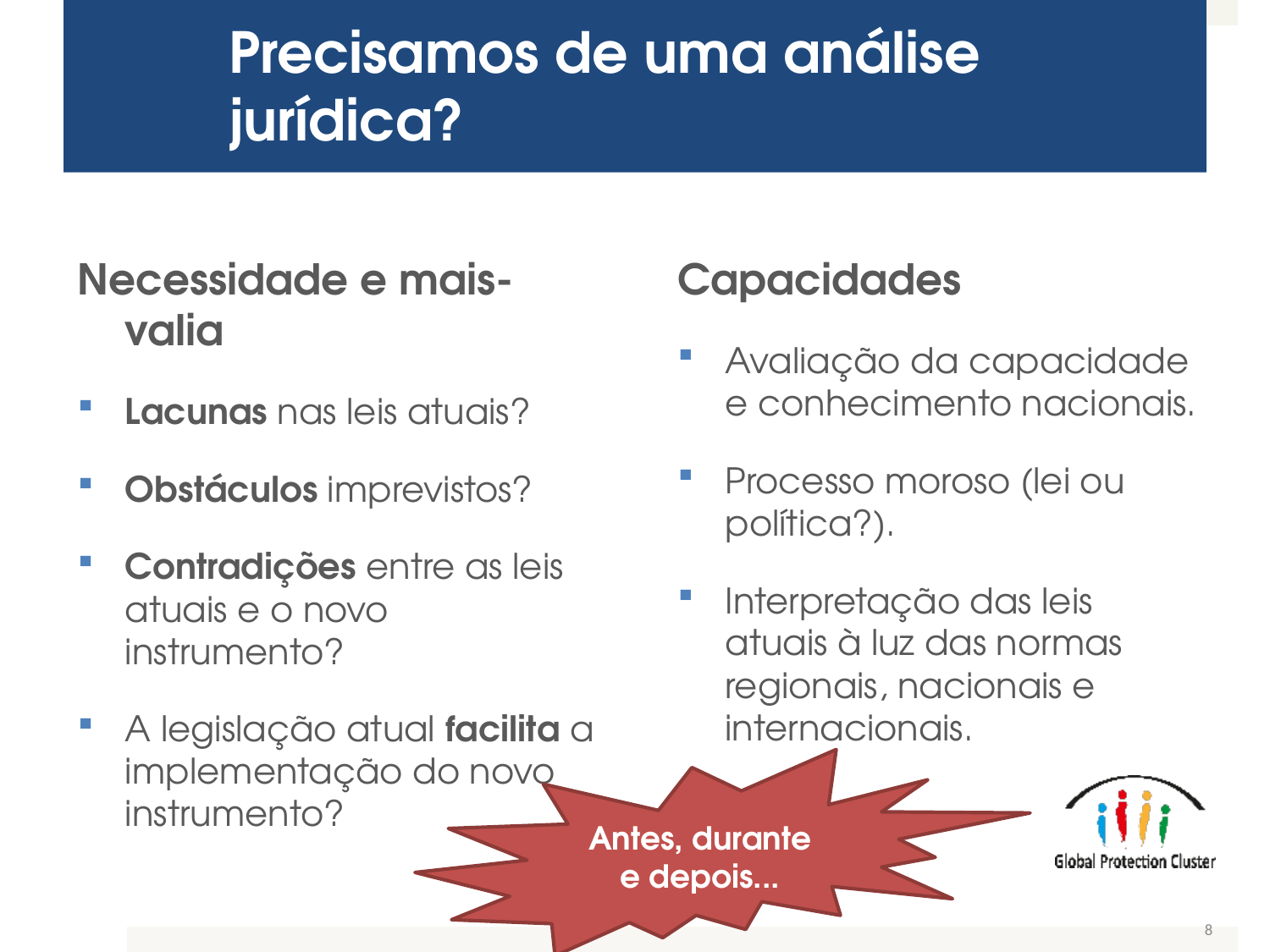

# Precisamos de uma análise jurídica?
Necessidade e mais-valia
Lacunas nas leis atuais?
Obstáculos imprevistos?
Contradições entre as leis atuais e o novo instrumento?
A legislação atual facilita a implementação do novo instrumento?
Capacidades
Avaliação da capacidade e conhecimento nacionais.
Processo moroso (lei ou política?).
Interpretação das leis atuais à luz das normas regionais, nacionais e internacionais.
Antes, durante e depois...